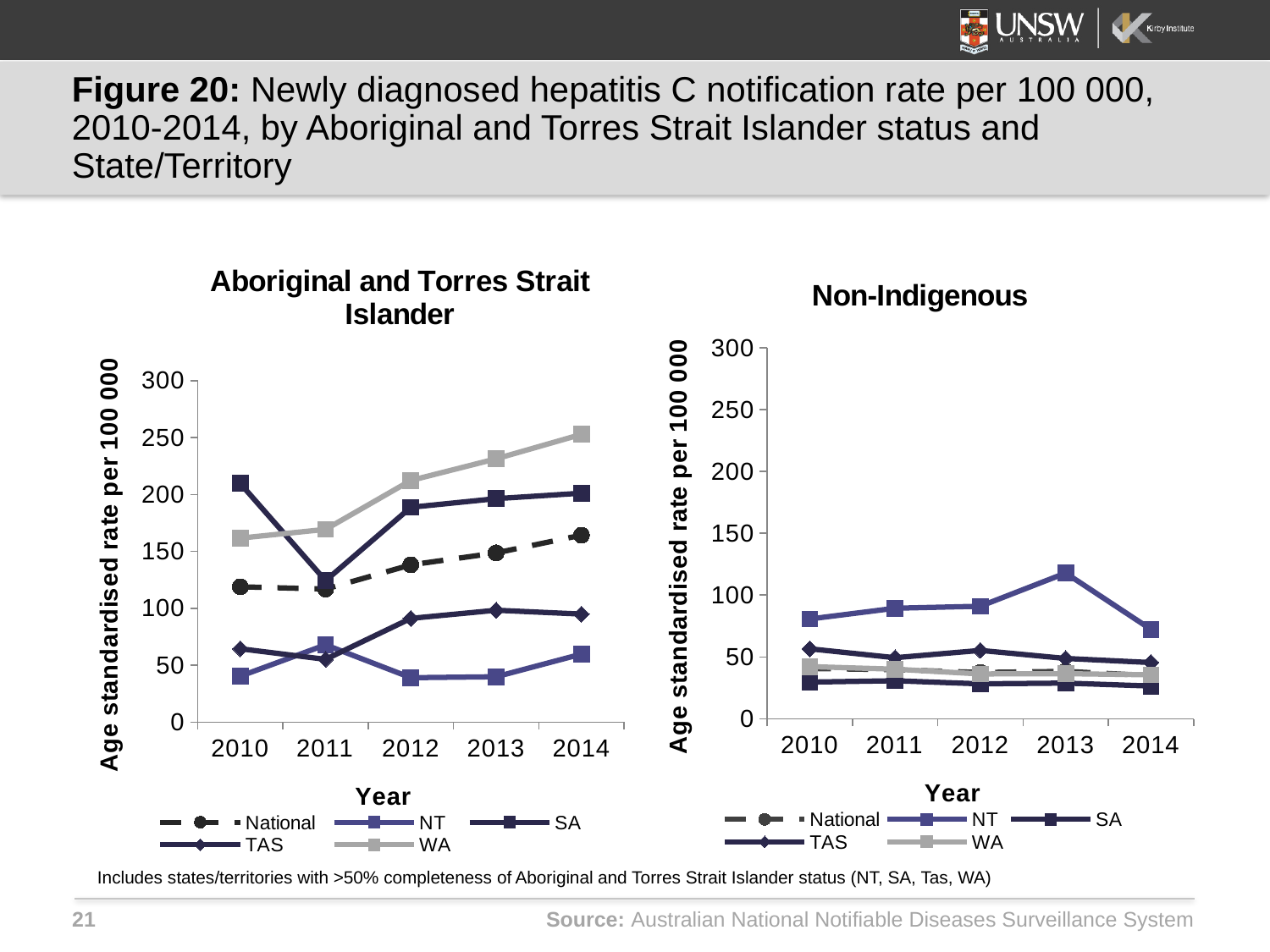

# Figure 20: Newly diagnosed hepatitis C notification rate per 100 000, 2010-2014, by Aboriginal and Torres Strait Islander status and State/Territory

### Chart: Aboriginal and Torres Strait Islander

| Category | National | NT | SA | TAS | WA |
|---|---|---|---|---|---|
| 2010 | 118.9 | 40.3 | 209.7 | 64.4 | 161.7 |
| 2011 | 116.9 | 67.9 | 124.3 | 55.1 | 169.4 |
| 2012 | 138.2 | 39.0 | 188.8 | 91.1 | 212.4 |
| 2013 | 148.7 | 39.8 | 196.4 | 98.3 | 231.4 |
| 2014 | 164.3 | 59.7 | 201.2 | 94.9 | 252.9 |

### Chart: Non-Indigenous

| Category | National | NT | SA | TAS | WA |
|---|---|---|---|---|---|
| 2010 | 40.7 | 80.7 | 29.7 | 56.6 | 42.2 |
| 2011 | 39.7 | 89.4 | 30.8 | 49.4 | 40.1 |
| 2012 | 37.5 | 91.0 | 28.3 | 55.3 | 36.3 |
| 2013 | 38.4 | 117.8 | 28.9 | 48.8 | 36.5 |
| 2014 | 34.9 | 72.3 | 26.5 | 45.5 | 35.6 |
Includes states/territories with >50% completeness of Aboriginal and Torres Strait Islander status (NT, SA, Tas, WA)
Source: Australian National Notifiable Diseases Surveillance System
21